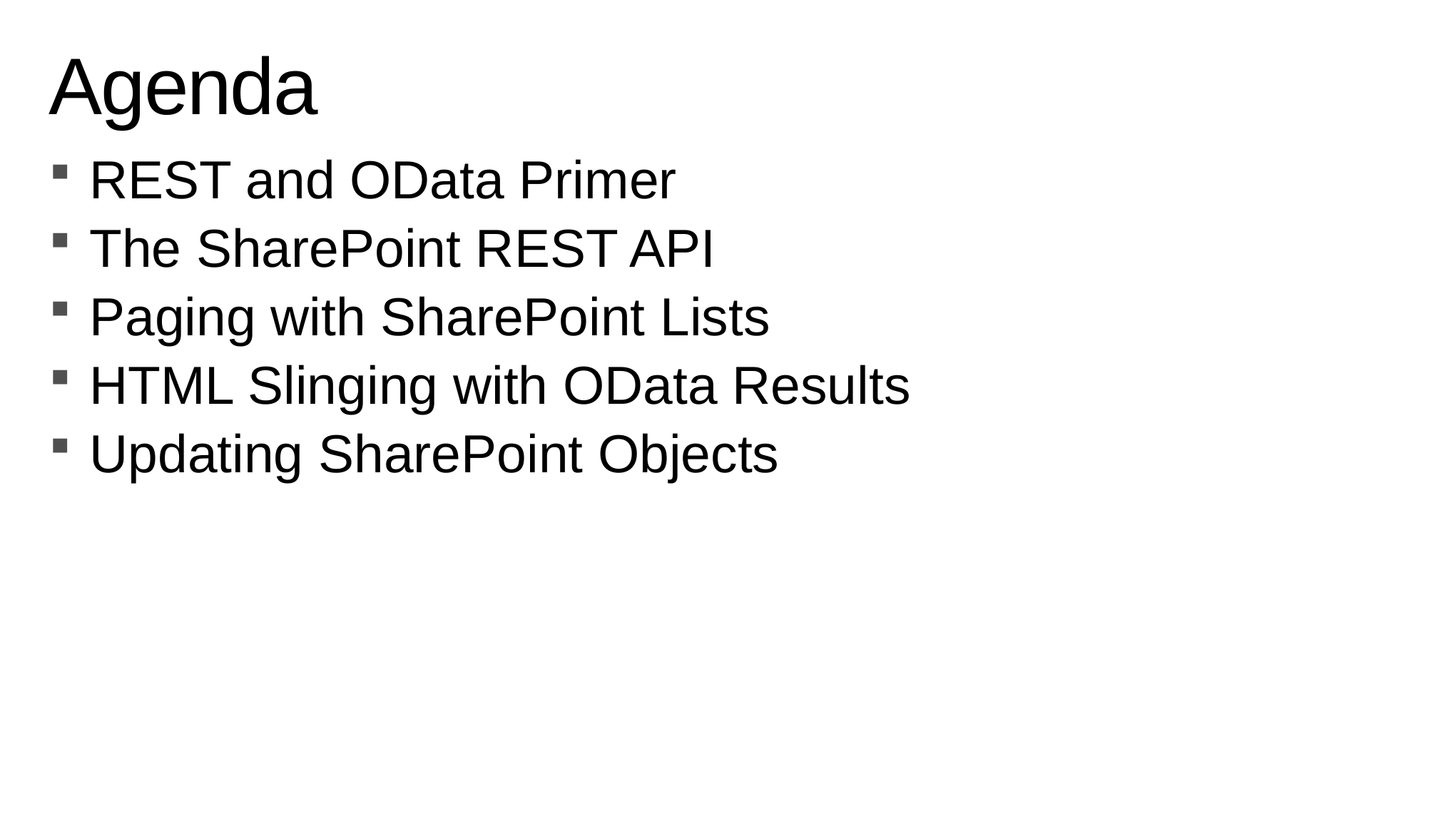

# Agenda
REST and OData Primer
The SharePoint REST API
Paging with SharePoint Lists
HTML Slinging with OData Results
Updating SharePoint Objects